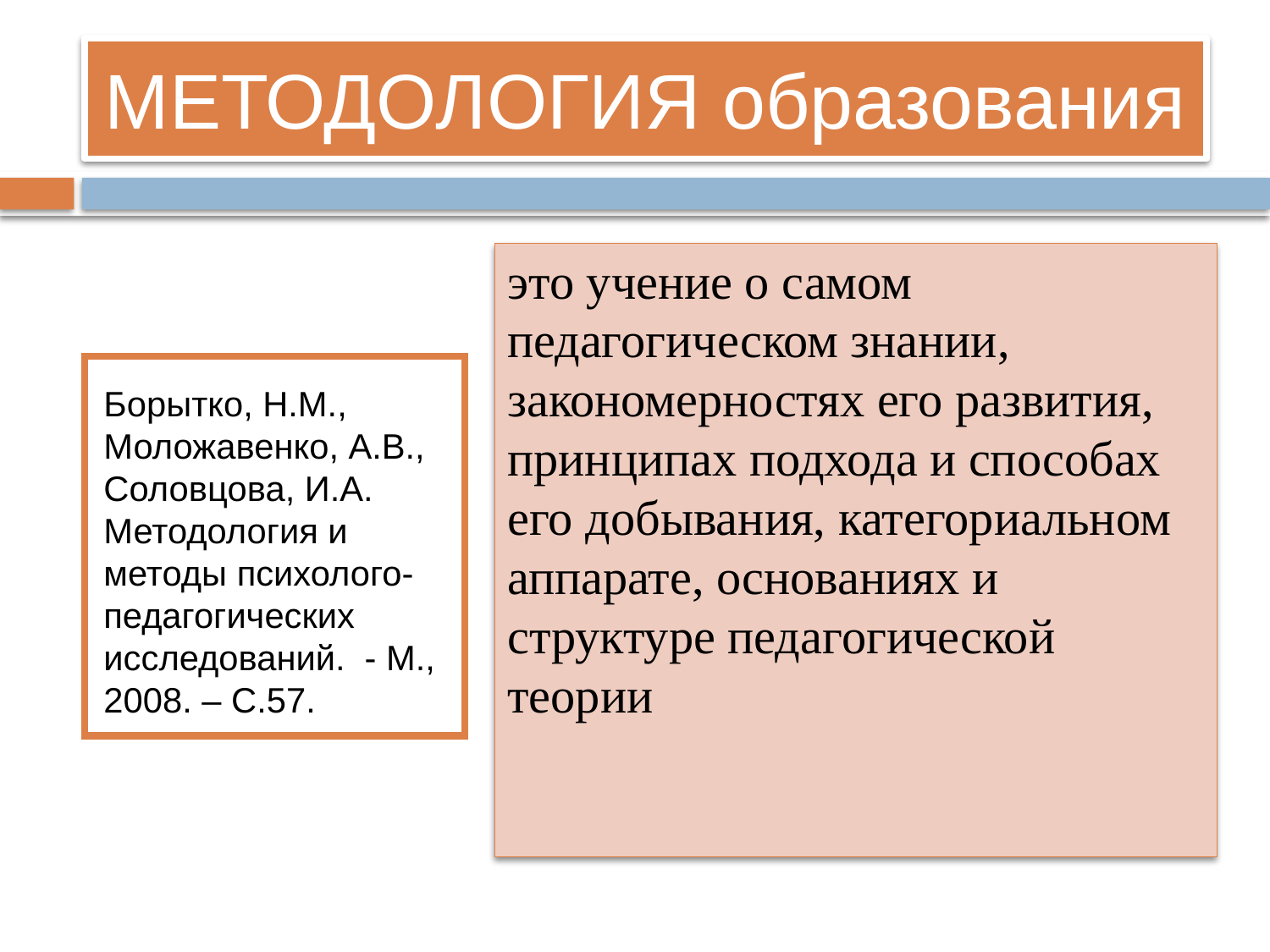

# МЕТОДОЛОГИЯ образования
это учение о самом педагогическом знании, закономерностях его развития, принципах подхода и способах его добывания, категориальном аппарате, основаниях и структуре педагогической теории
Борытко, Н.М., Моложавенко, А.В., Соловцова, И.А. Методология и методы психолого-педагогических исследований.  - М., 2008. – С.57.